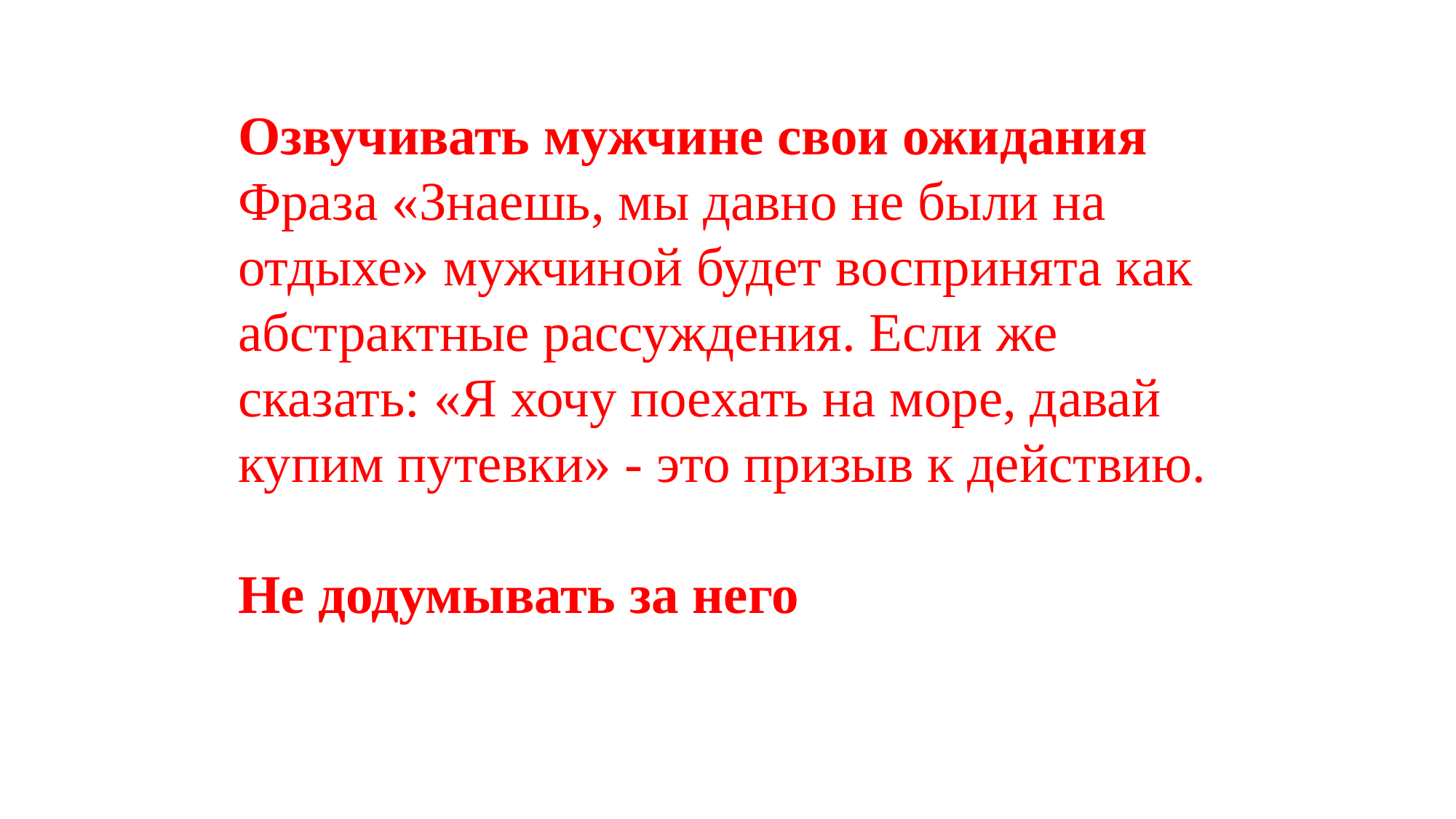

Озвучивать мужчине свои ожидания
Фраза «Знаешь, мы давно не были на отдыхе» мужчиной будет воспринята как абстрактные рассуждения. Если же сказать: «Я хочу поехать на море, давай купим путевки» - это призыв к действию.

Не додумывать за него